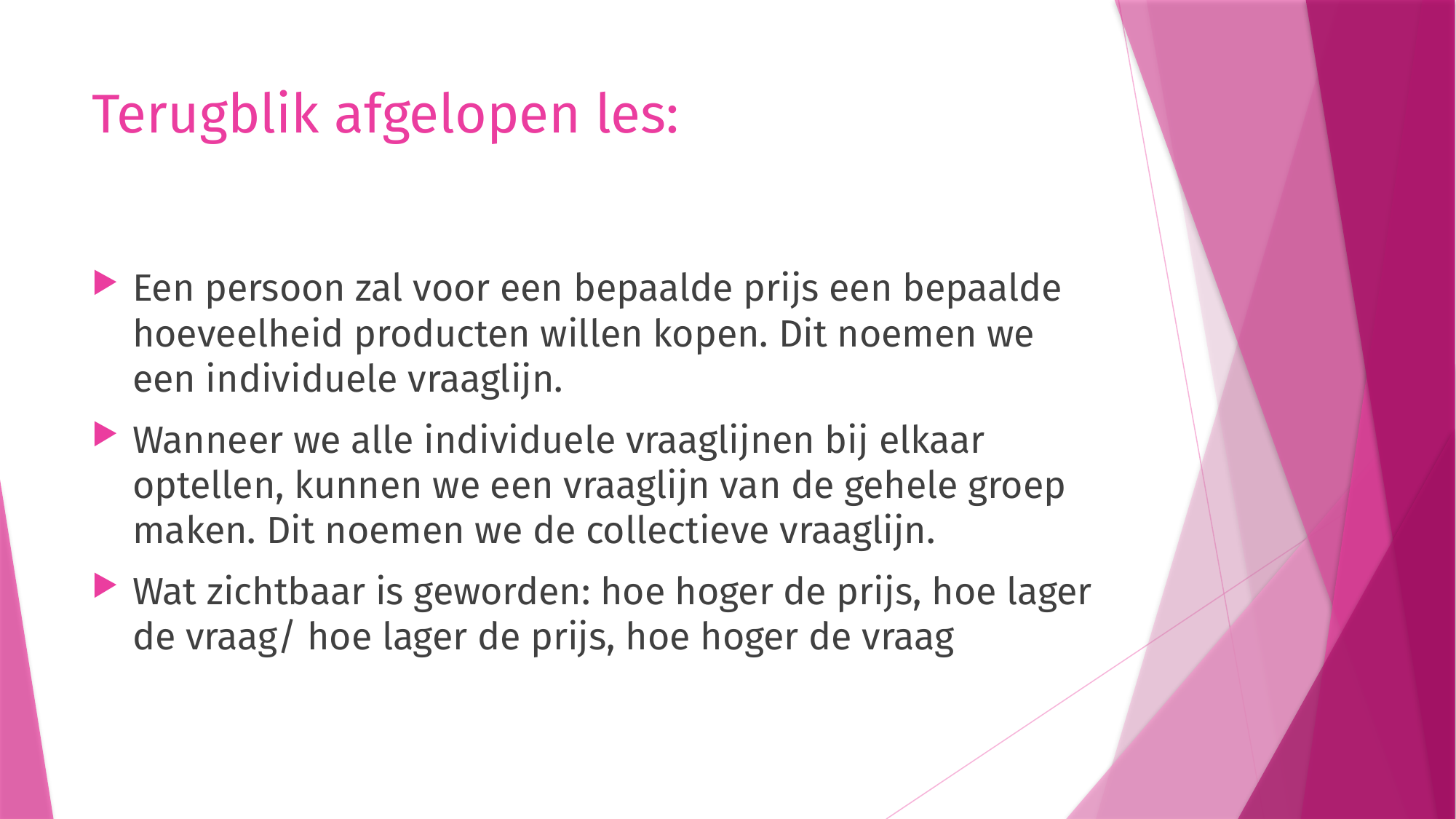

# Terugblik afgelopen les:
Een persoon zal voor een bepaalde prijs een bepaalde hoeveelheid producten willen kopen. Dit noemen we een individuele vraaglijn.
Wanneer we alle individuele vraaglijnen bij elkaar optellen, kunnen we een vraaglijn van de gehele groep maken. Dit noemen we de collectieve vraaglijn.
Wat zichtbaar is geworden: hoe hoger de prijs, hoe lager de vraag/ hoe lager de prijs, hoe hoger de vraag